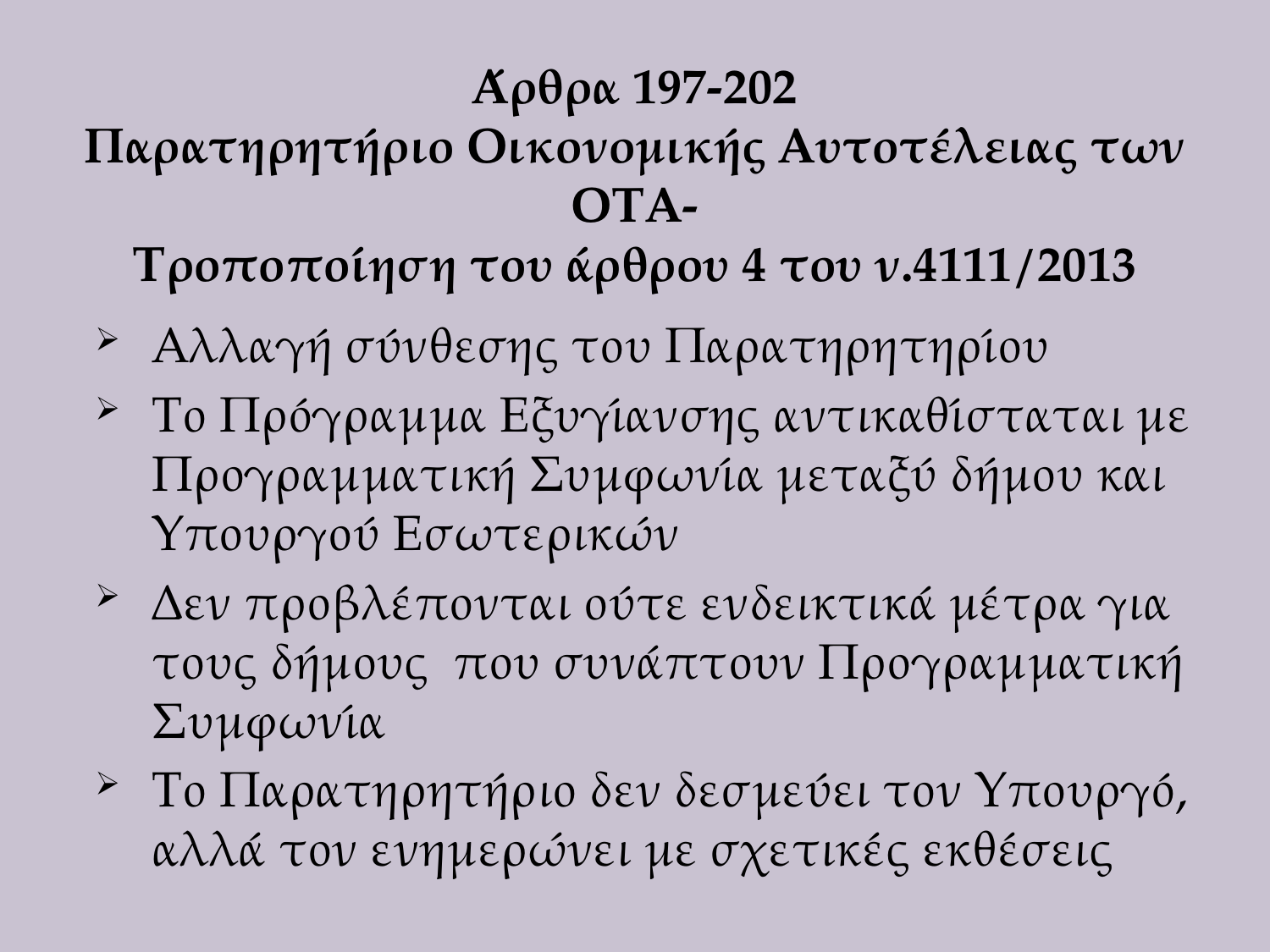

# Άρθρα 197-202 Παρατηρητήριο Οικονομικής Αυτοτέλειας των ΟΤΑ- Τροποποίηση του άρθρου 4 του ν.4111/2013
Αλλαγή σύνθεσης του Παρατηρητηρίου
Το Πρόγραμμα Εξυγίανσης αντικαθίσταται με Προγραμματική Συμφωνία μεταξύ δήμου και Υπουργού Εσωτερικών
Δεν προβλέπονται ούτε ενδεικτικά μέτρα για τους δήμους  που συνάπτουν Προγραμματική Συμφωνία
Το Παρατηρητήριο δεν δεσμεύει τον Υπουργό, αλλά τον ενημερώνει με σχετικές εκθέσεις